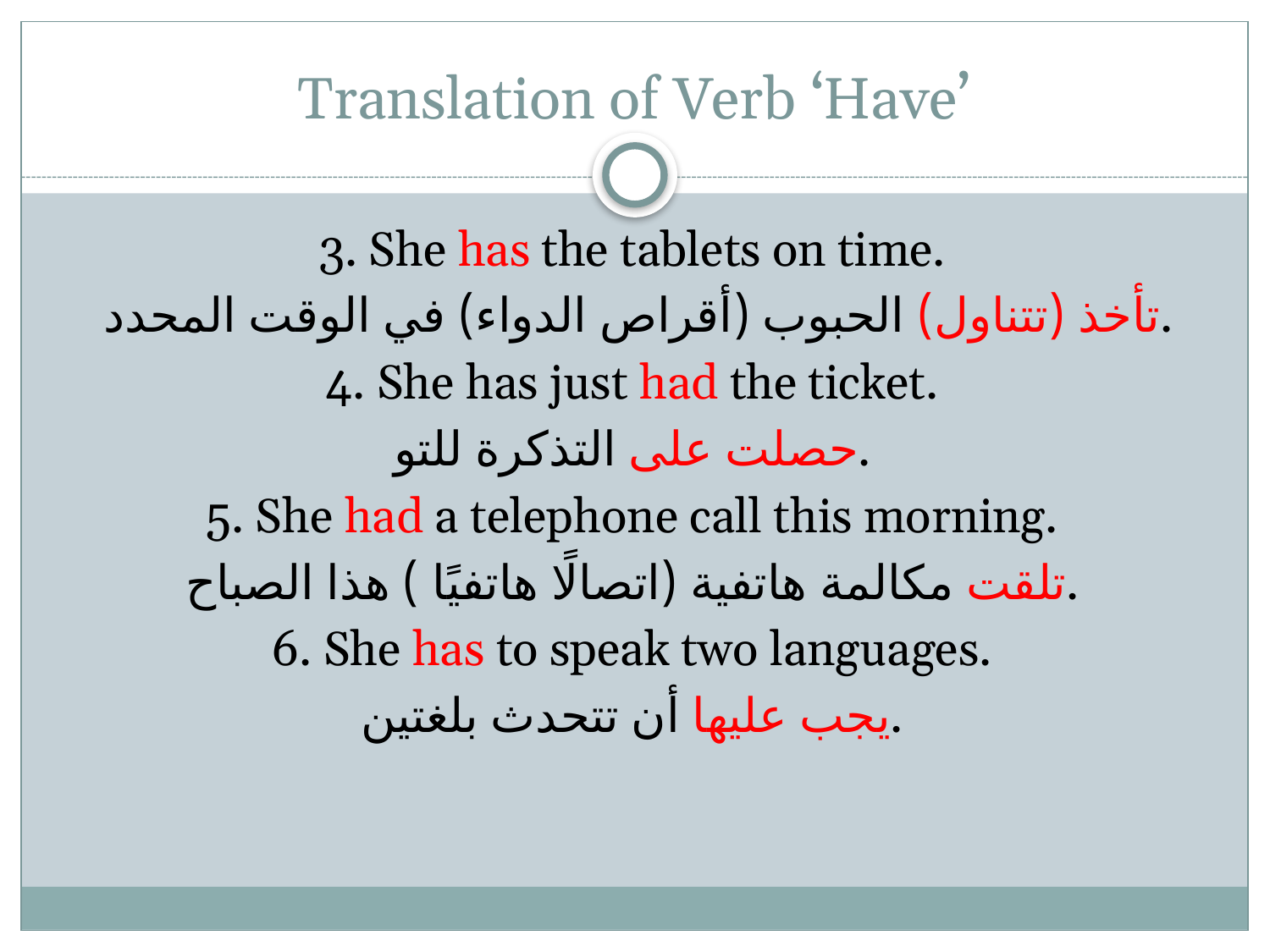

# Translation of Verb ‘Have’
3. She has the tablets on time.
 تأخذ (تتناول) الحبوب (أقراص الدواء) في الوقت المحدد.
4. She has just had the ticket.
حصلت على التذكرة للتو.
5. She had a telephone call this morning.
تلقت مكالمة هاتفية (اتصالًا هاتفيًا ) هذا الصباح.
6. She has to speak two languages.
يجب عليها أن تتحدث بلغتين.